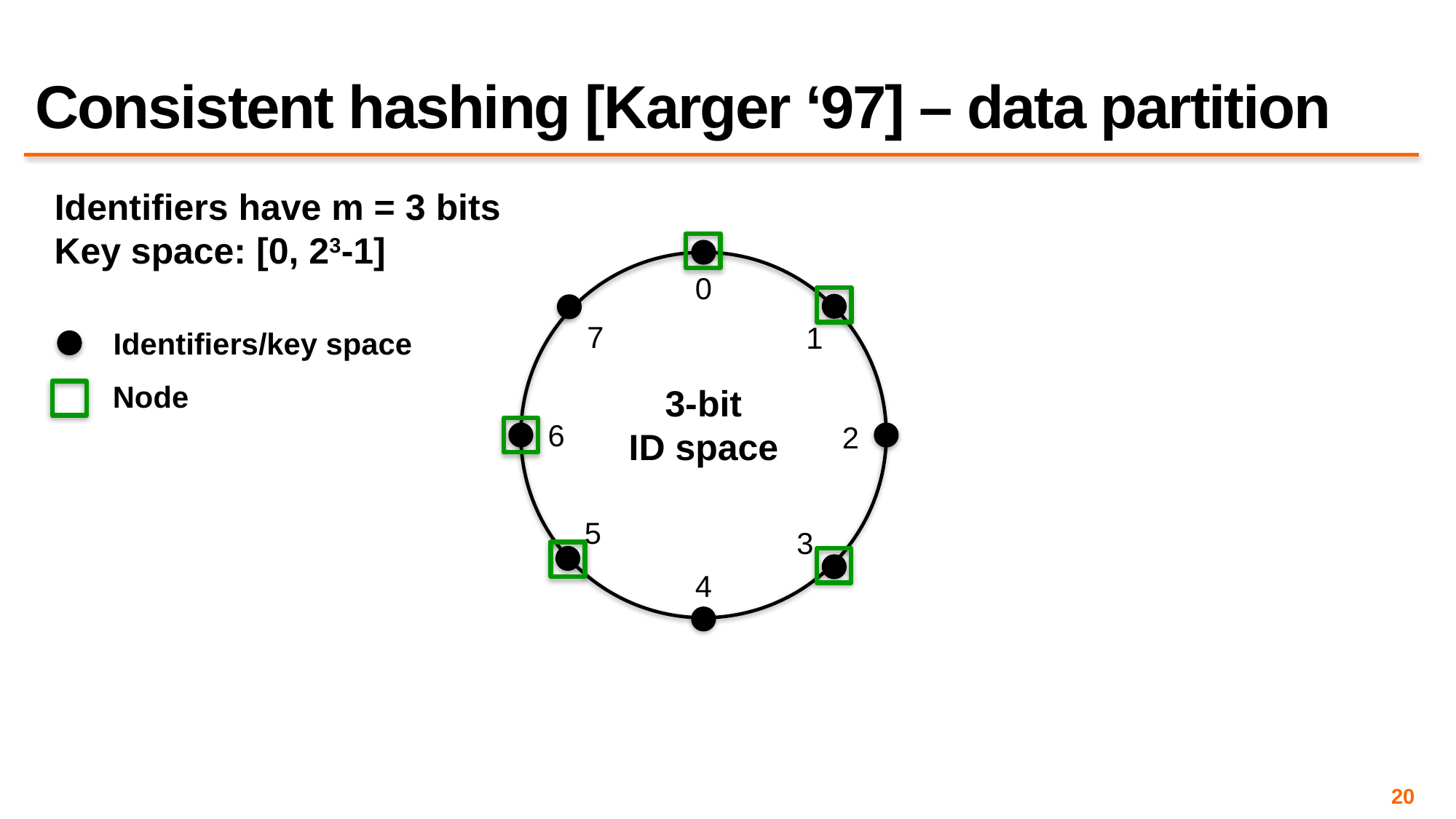

# Consistent hashing [Karger ‘97] – data partition
Identifiers have m = 3 bits
Key space: [0, 23-1]

0

7
1
Identifiers/key space

Node
3-bit
ID space

6
2

5
3

4

20